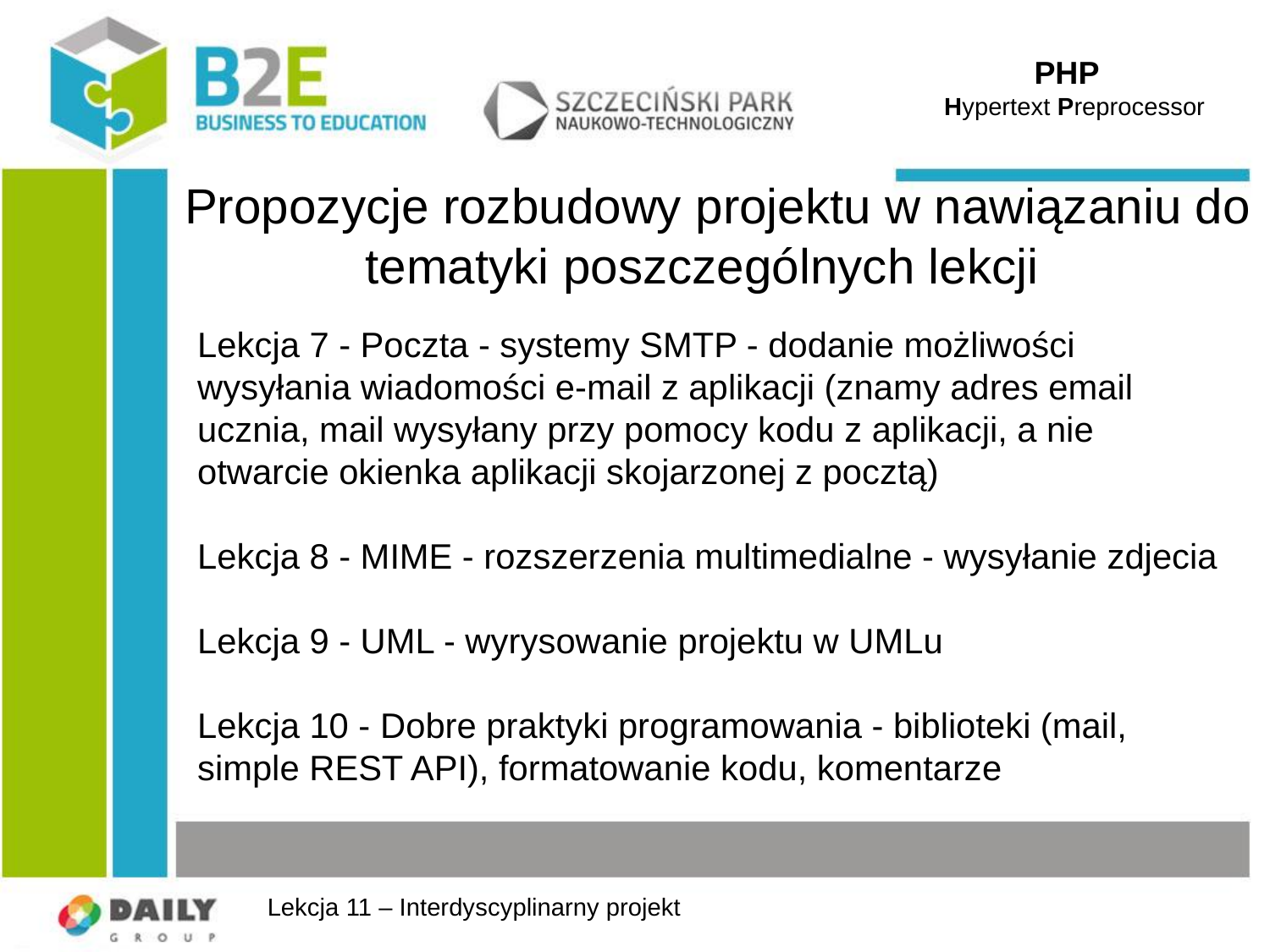

PHP
 Hypertext Preprocessor
# Propozycje rozbudowy projektu w nawiązaniu do tematyki poszczególnych lekcji
Lekcja 7 - Poczta - systemy SMTP - dodanie możliwości wysyłania wiadomości e-mail z aplikacji (znamy adres email ucznia, mail wysyłany przy pomocy kodu z aplikacji, a nie otwarcie okienka aplikacji skojarzonej z pocztą)
Lekcja 8 - MIME - rozszerzenia multimedialne - wysyłanie zdjecia
Lekcja 9 - UML - wyrysowanie projektu w UMLu
Lekcja 10 - Dobre praktyki programowania - biblioteki (mail, simple REST API), formatowanie kodu, komentarze
Lekcja 11 – Interdyscyplinarny projekt